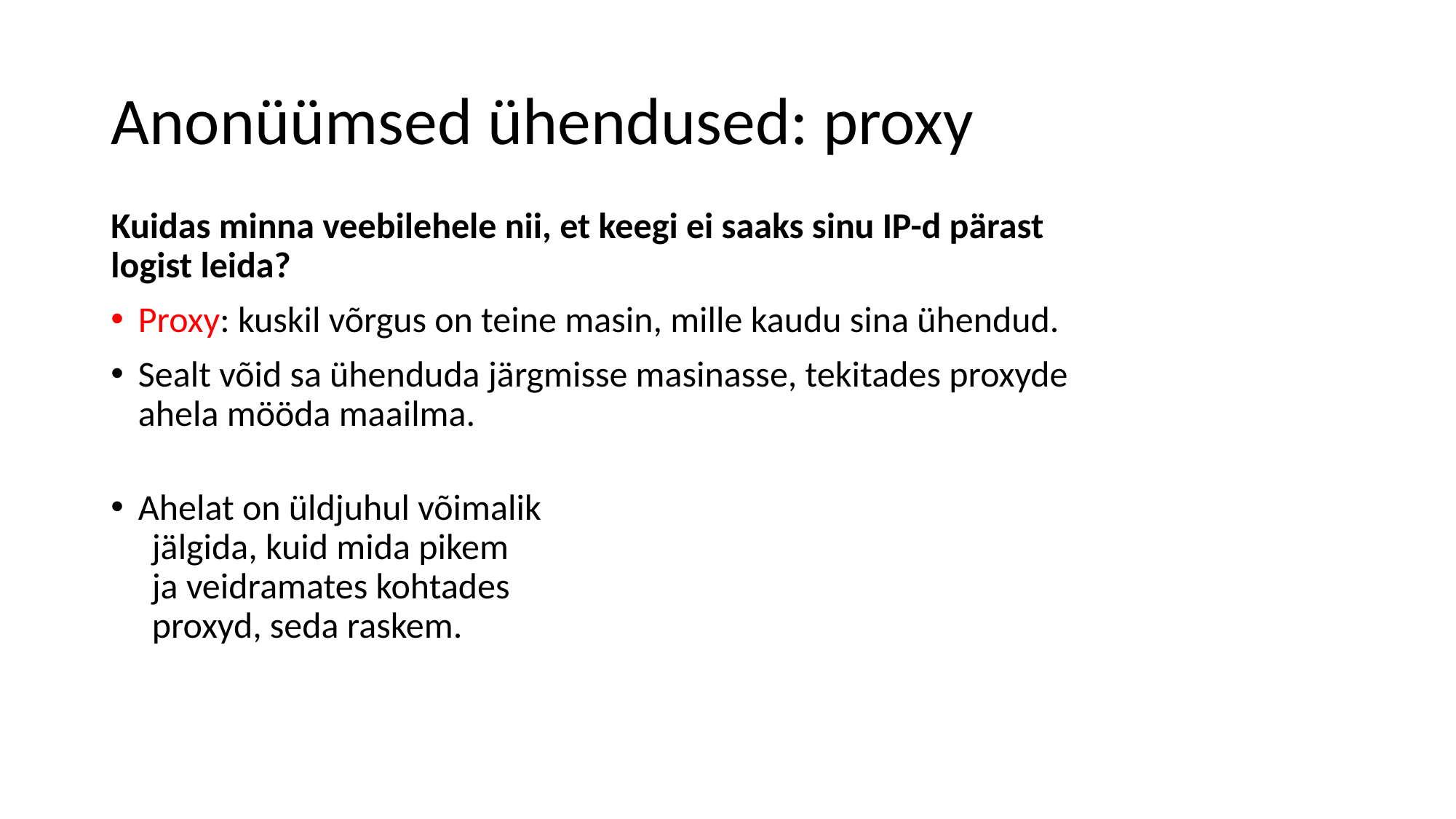

# Anonüümsed ühendused: proxy
Kuidas minna veebilehele nii, et keegi ei saaks sinu IP-d pärast logist leida?
Proxy: kuskil võrgus on teine masin, mille kaudu sina ühendud.
Sealt võid sa ühenduda järgmisse masinasse, tekitades proxyde ahela mööda maailma.

Ahelat on üldjuhul võimalik
     jälgida, kuid mida pikem
     ja veidramates kohtades
     proxyd, seda raskem.